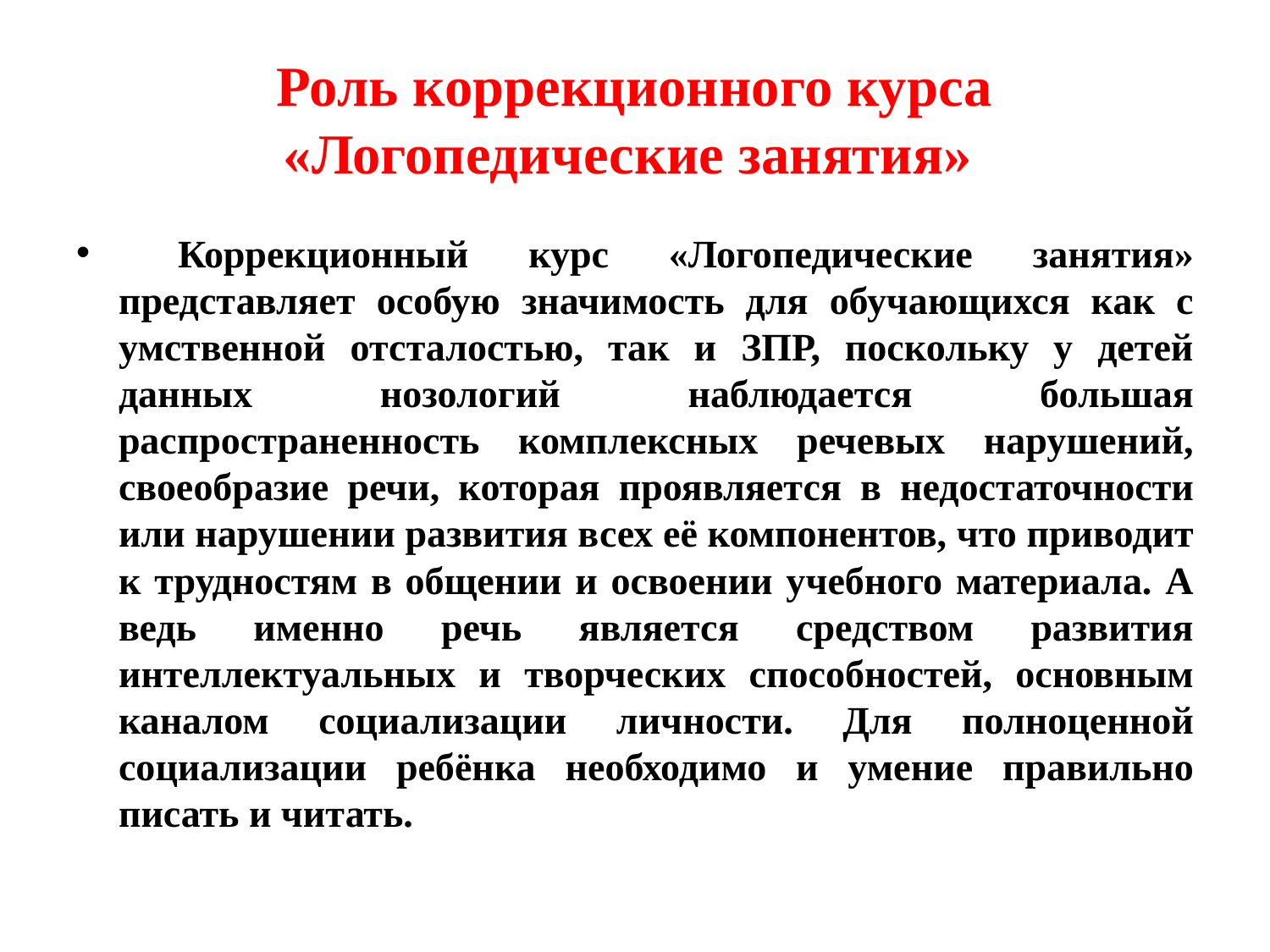

# Роль коррекционного курса «Логопедические занятия»
 Коррекционный курс «Логопедические занятия» представляет особую значимость для обучающихся как с умственной отсталостью, так и ЗПР, поскольку у детей данных нозологий наблюдается большая распространенность комплексных речевых нарушений, своеобразие речи, которая проявляется в недостаточности или нарушении развития всех её компонентов, что приводит к трудностям в общении и освоении учебного материала. А ведь именно речь является средством развития интеллектуальных и творческих способностей, основным каналом социализации личности. Для полноценной социализации ребёнка необходимо и умение правильно писать и читать.